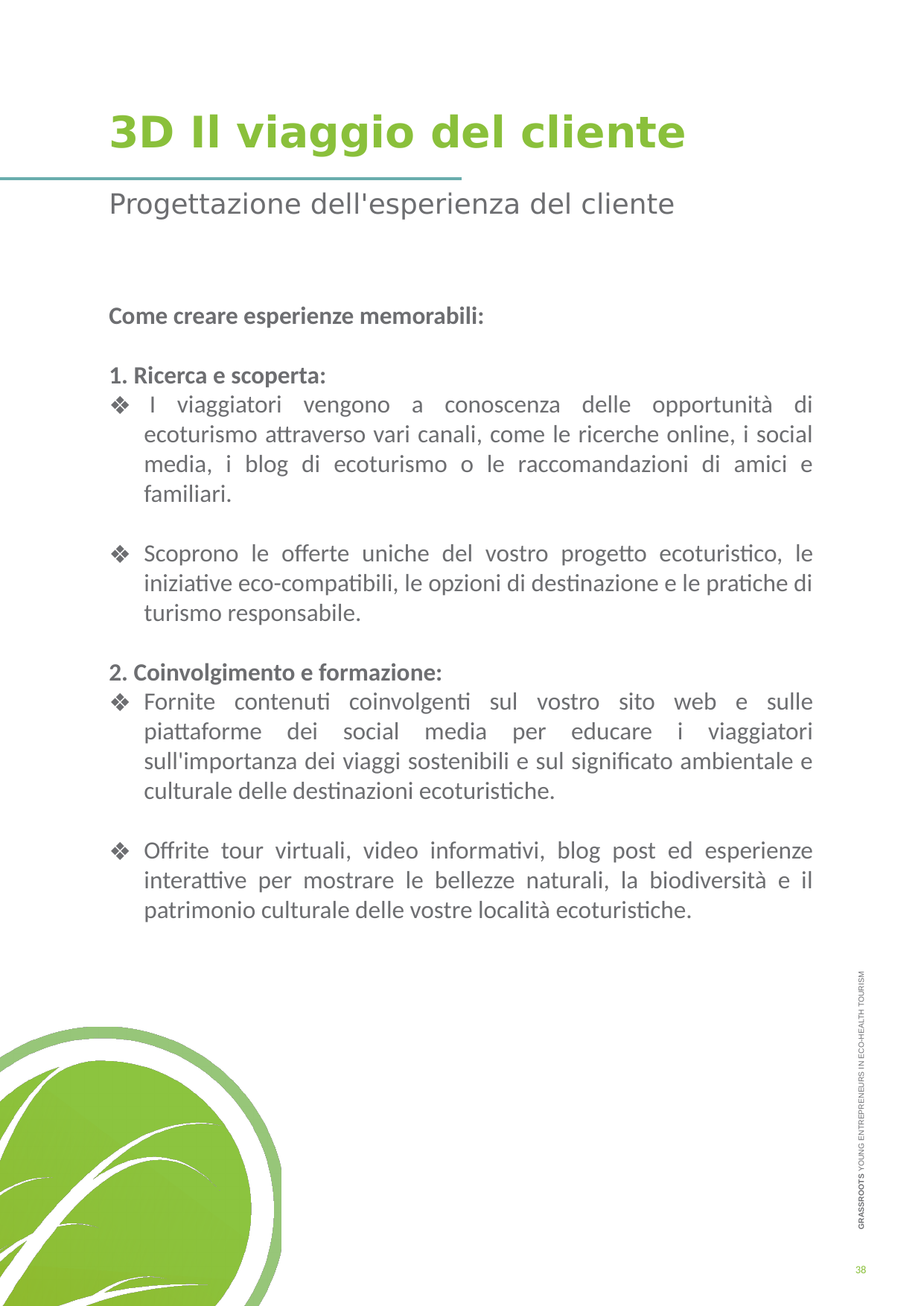

3D Il viaggio del cliente
Progettazione dell'esperienza del cliente
Come creare esperienze memorabili:

1. Ricerca e scoperta:
 I viaggiatori vengono a conoscenza delle opportunità di ecoturismo attraverso vari canali, come le ricerche online, i social media, i blog di ecoturismo o le raccomandazioni di amici e familiari.

Scoprono le offerte uniche del vostro progetto ecoturistico, le iniziative eco-compatibili, le opzioni di destinazione e le pratiche di turismo responsabile.
2. Coinvolgimento e formazione:
Fornite contenuti coinvolgenti sul vostro sito web e sulle piattaforme dei social media per educare i viaggiatori sull'importanza dei viaggi sostenibili e sul significato ambientale e culturale delle destinazioni ecoturistiche.

Offrite tour virtuali, video informativi, blog post ed esperienze interattive per mostrare le bellezze naturali, la biodiversità e il patrimonio culturale delle vostre località ecoturistiche.

38